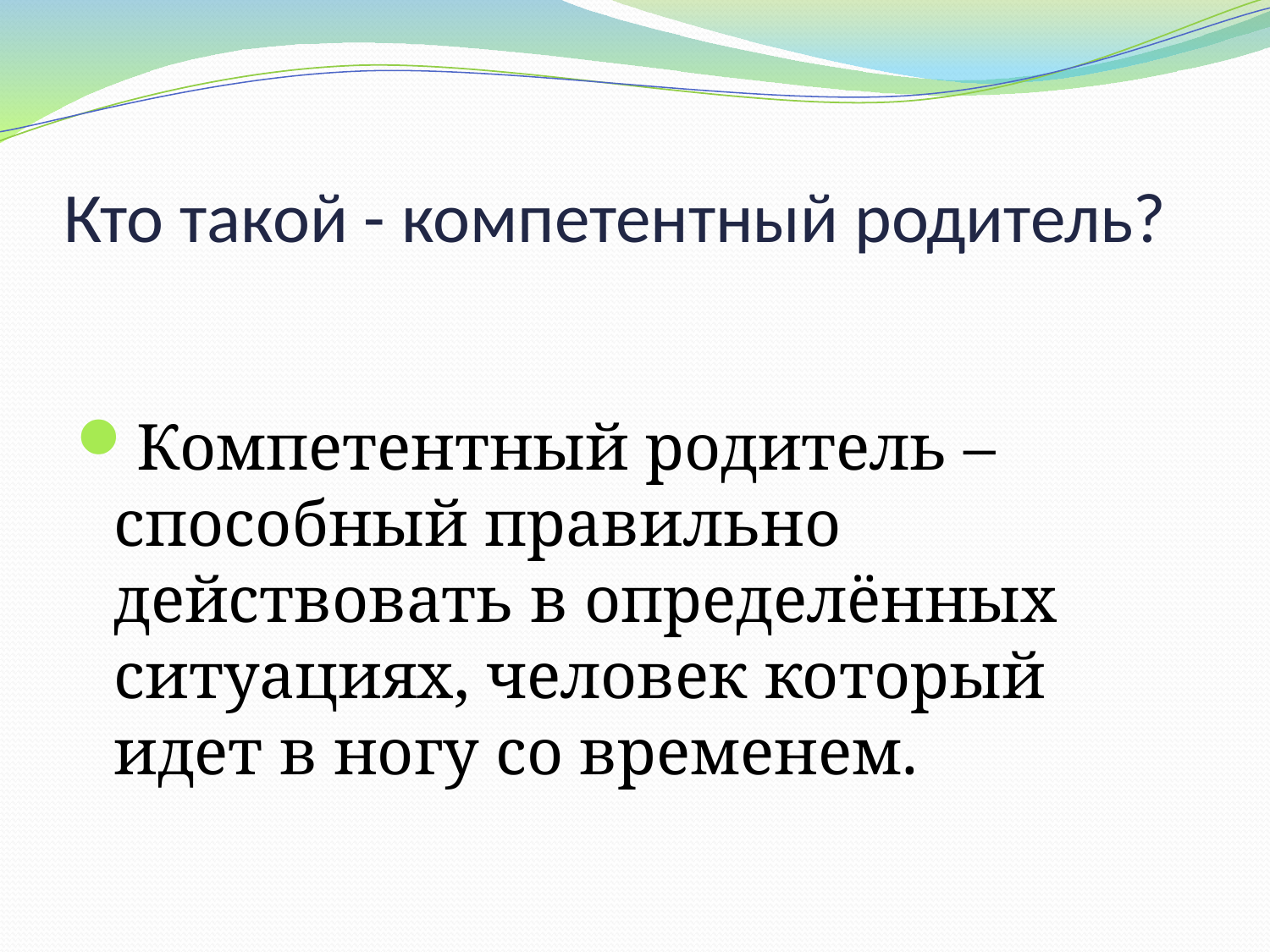

# Кто такой - компетентный родитель?

Компетентный родитель – способный правильно действовать в определённых ситуациях, человек который идет в ногу со временем.